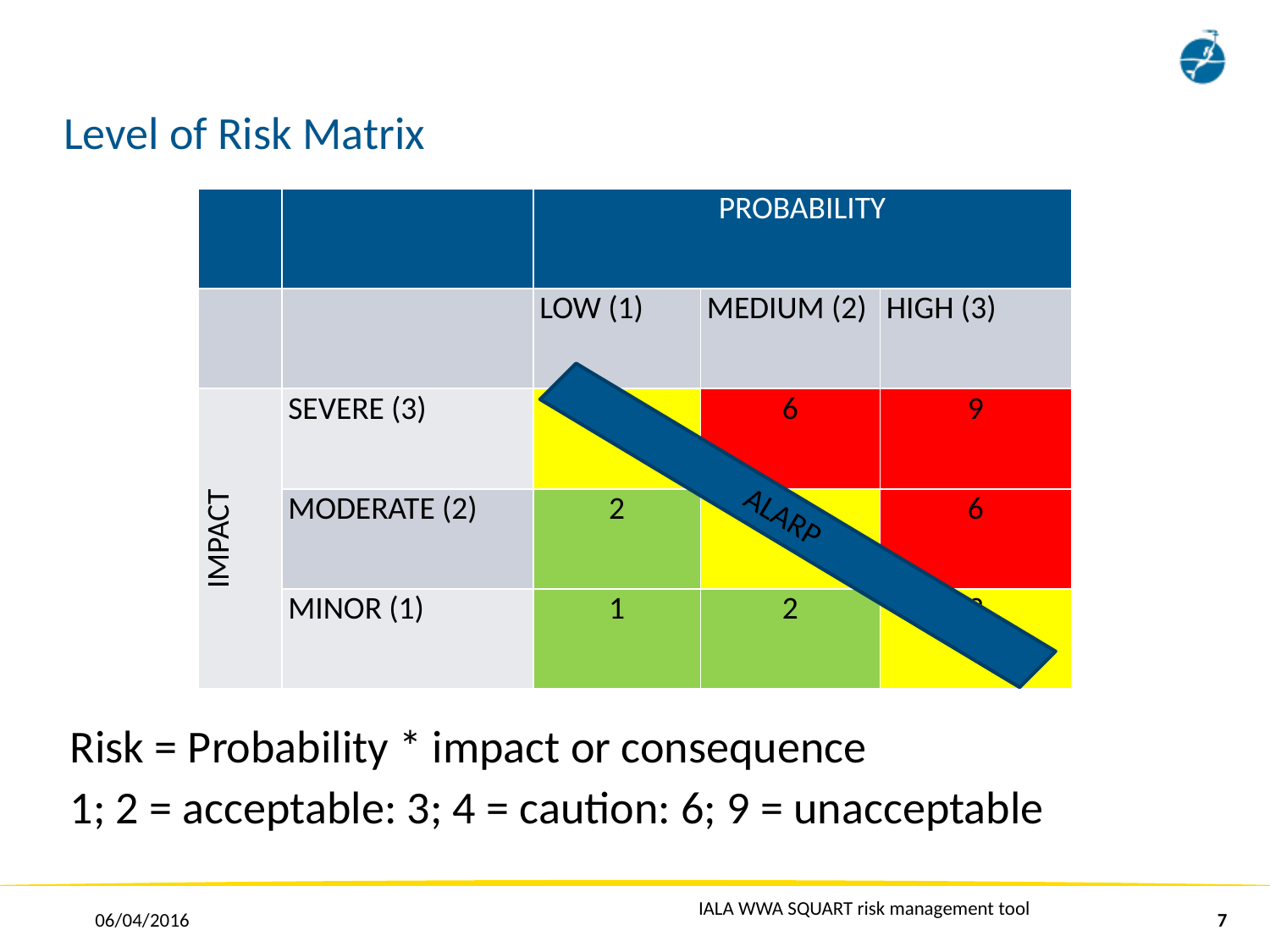

# Level of Risk Matrix
|  |  | PROBABILITY |  |  |
| --- | --- | --- | --- | --- |
|  |  | LOW (1) | MEDIUM (2) | HIGH (3) |
| IMPACT | SEVERE (3) | 3 | 6 | 9 |
|  | MODERATE (2) | 2 | 4 | 6 |
|  | MINOR (1) | 1 | 2 | 3 |
ALARP

Risk = Probability * impact or consequence
1; 2 = acceptable: 3; 4 = caution: 6; 9 = unacceptable
IALA WWA SQUART risk management tool
06/04/2016
7